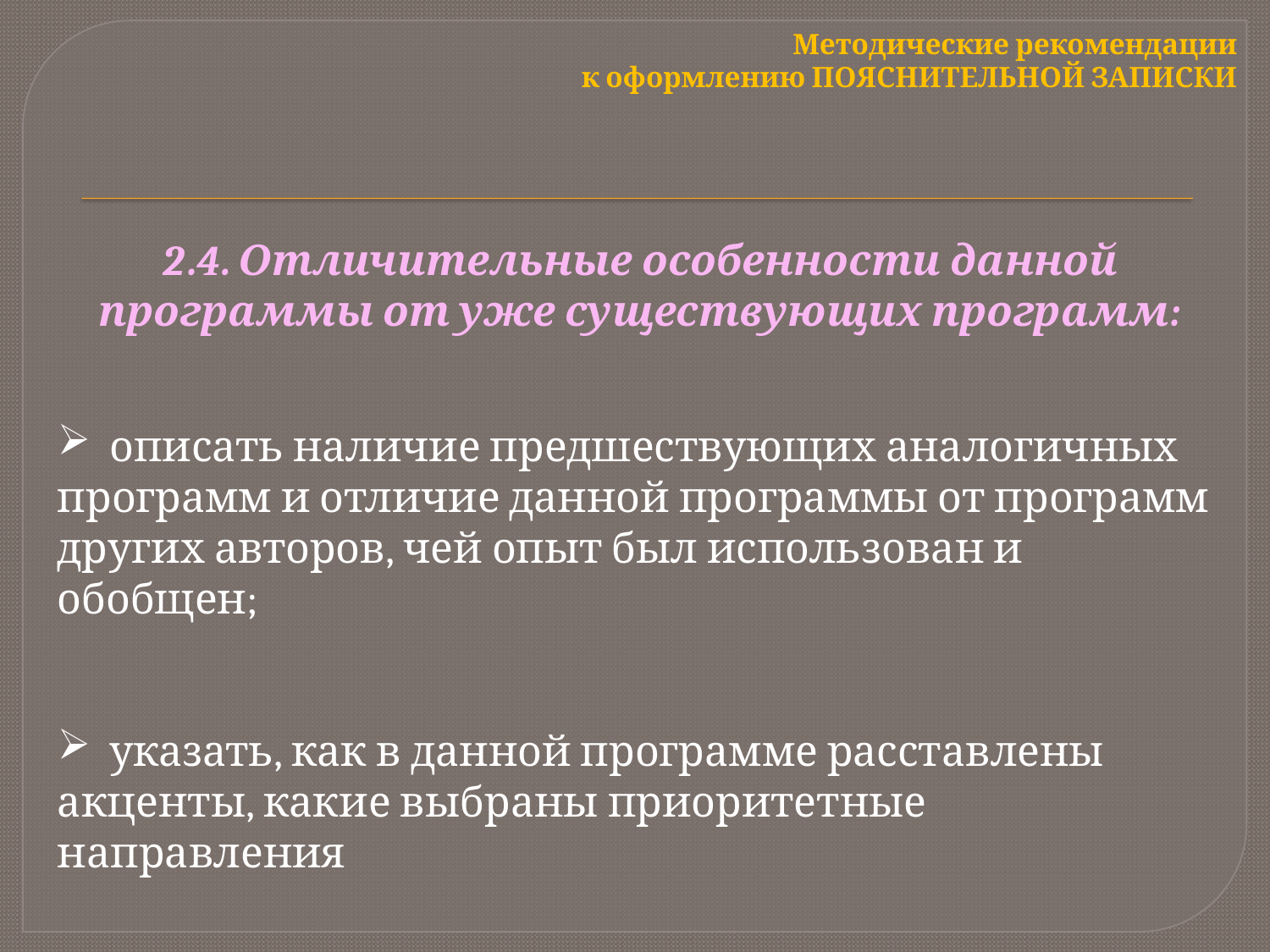

Методические рекомендации
к оформлению ПОЯСНИТЕЛЬНОЙ ЗАПИСКИ

2.4. Отличительные особенности данной программы от уже существующих программ:

  описать наличие предшествующих аналогичных программ и отличие данной программы от программ других авторов, чей опыт был использован и обобщен;

  указать, как в данной программе расставлены акценты, какие выбраны приоритетные направления